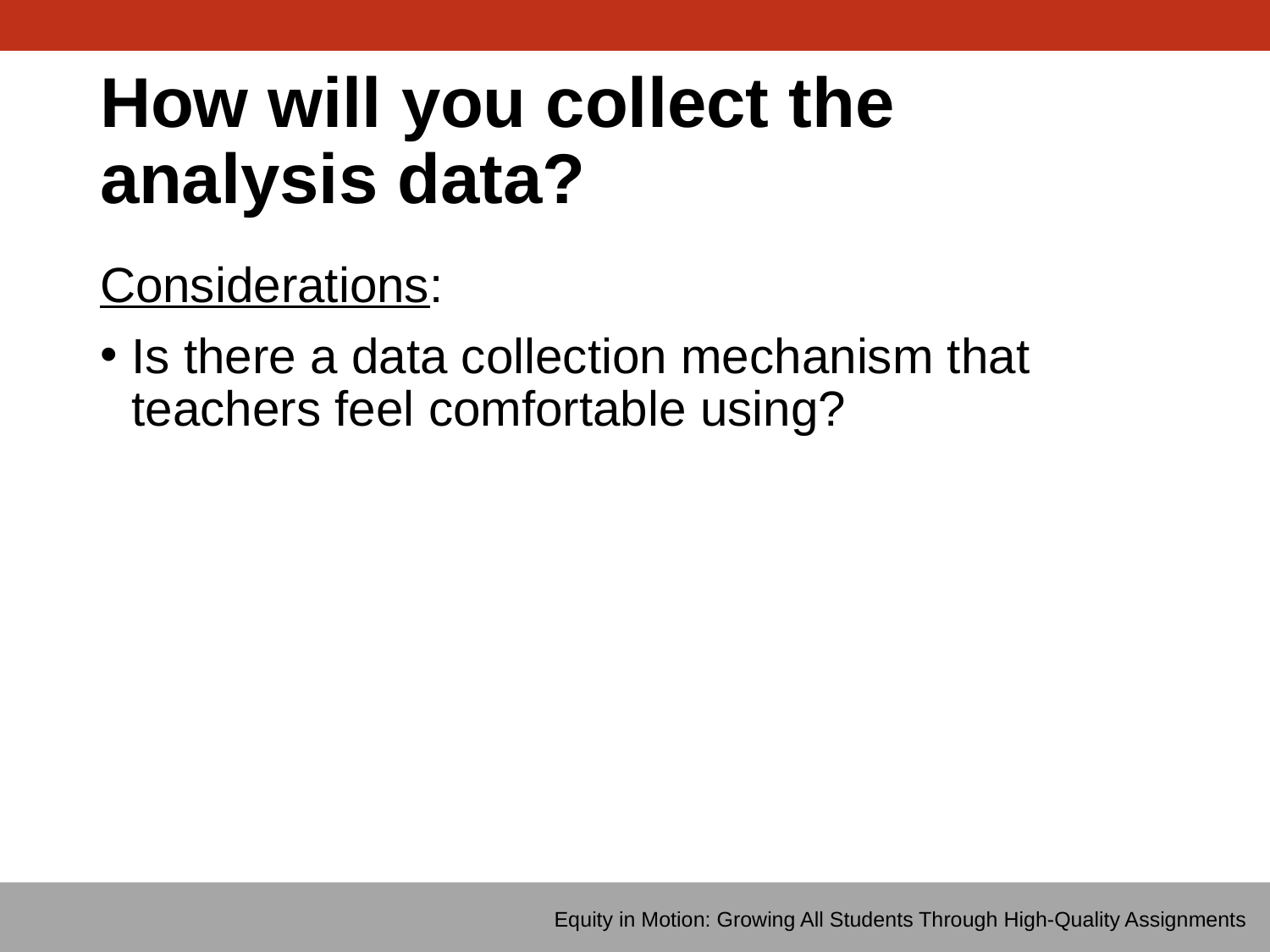

# How will you collect the analysis data?
Considerations:
Is there a data collection mechanism that teachers feel comfortable using?